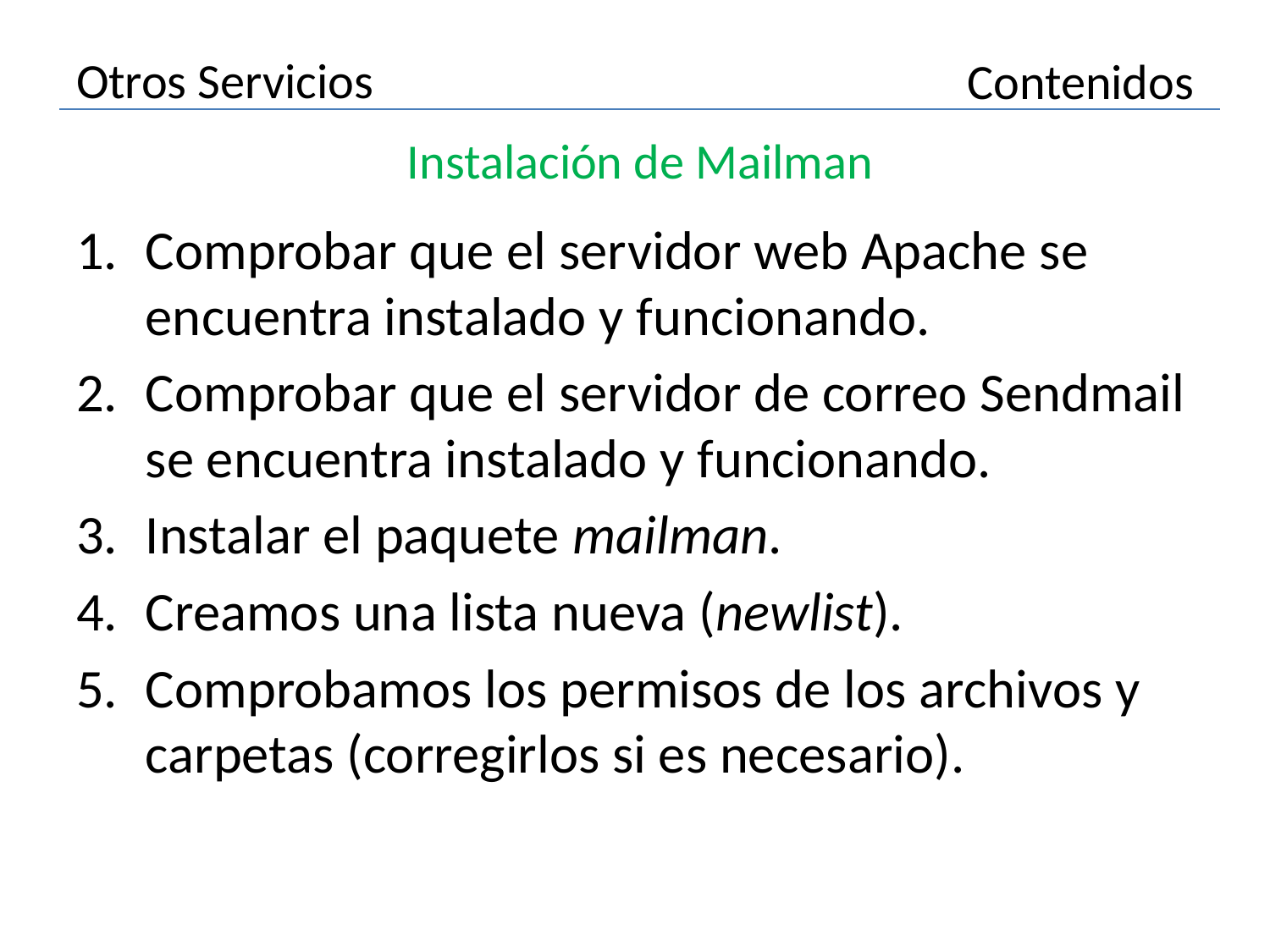

# Otros Servicios
Contenidos
Instalación de Mailman
Comprobar que el servidor web Apache se encuentra instalado y funcionando.
Comprobar que el servidor de correo Sendmail se encuentra instalado y funcionando.
Instalar el paquete mailman.
Creamos una lista nueva (newlist).
Comprobamos los permisos de los archivos y carpetas (corregirlos si es necesario).